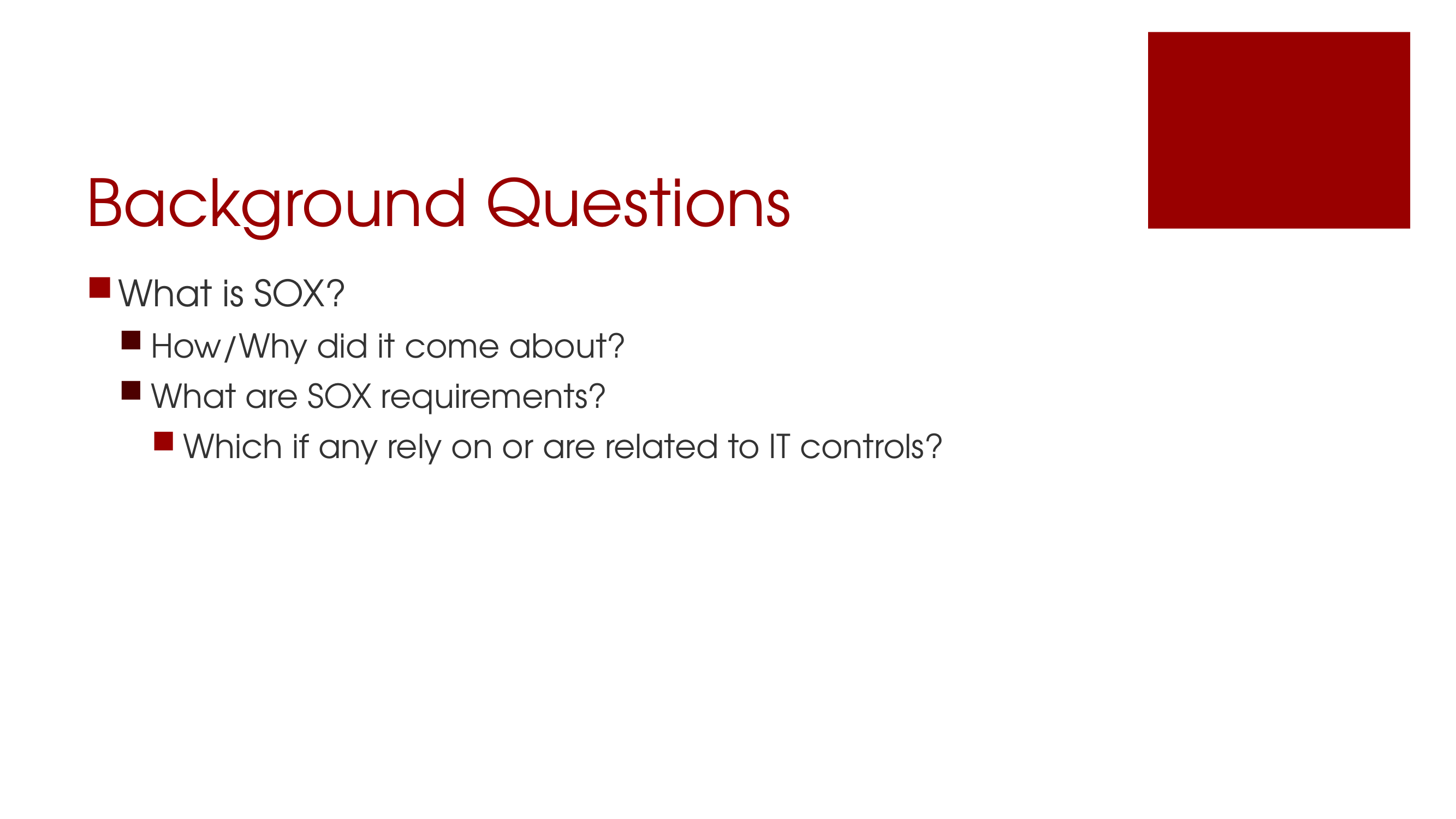

# Background Questions
What is SOX?
How/Why did it come about?
What are SOX requirements?
Which if any rely on or are related to IT controls?